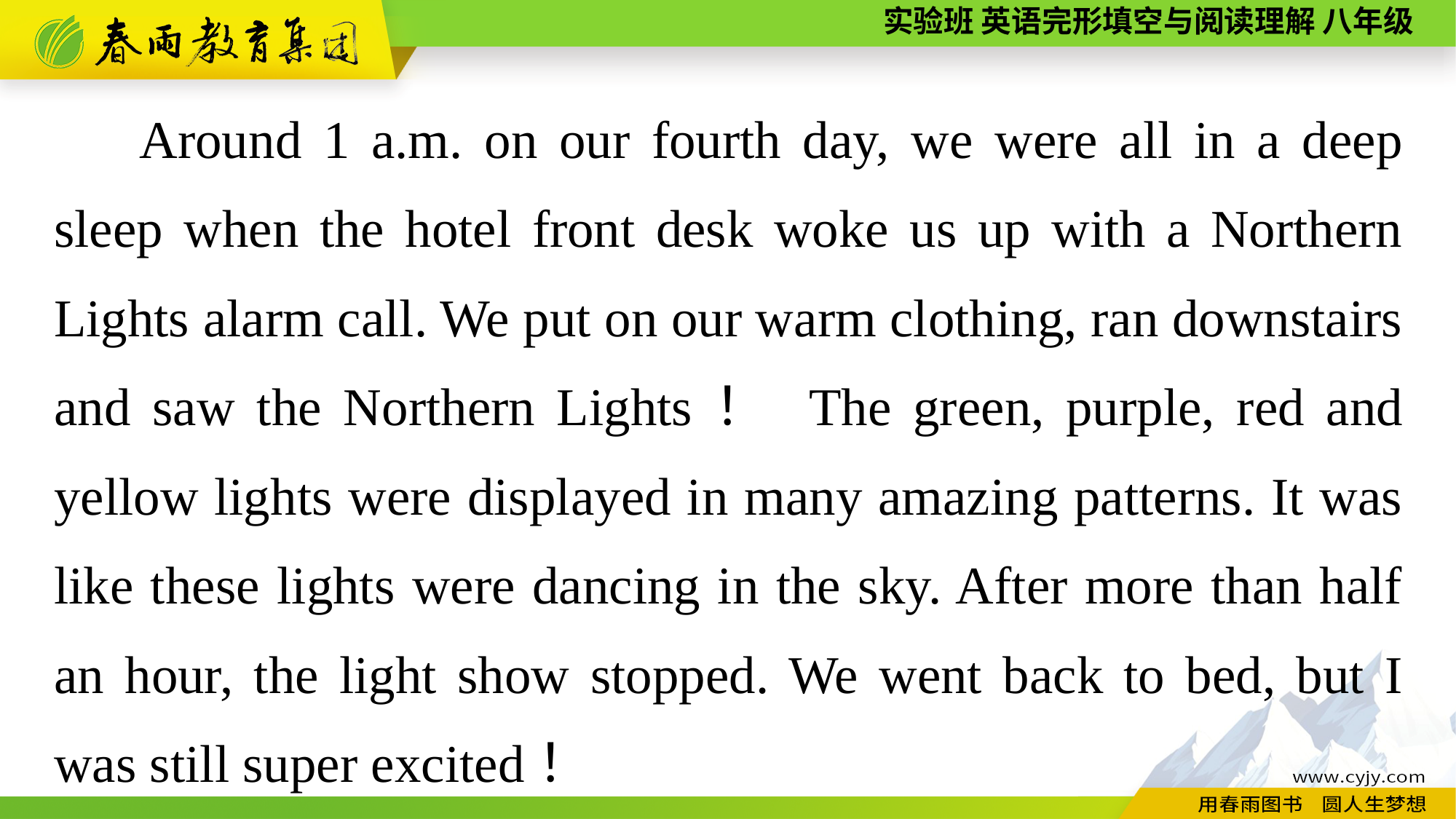

Around 1 a.m. on our fourth day, we were all in a deep sleep when the hotel front desk woke us up with a Northern Lights alarm call. We put on our warm clothing, ran downstairs and saw the Northern Lights！ The green, purple, red and yellow lights were displayed in many amazing patterns. It was like these lights were dancing in the sky. After more than half an hour, the light show stopped. We went back to bed, but I was still super excited！